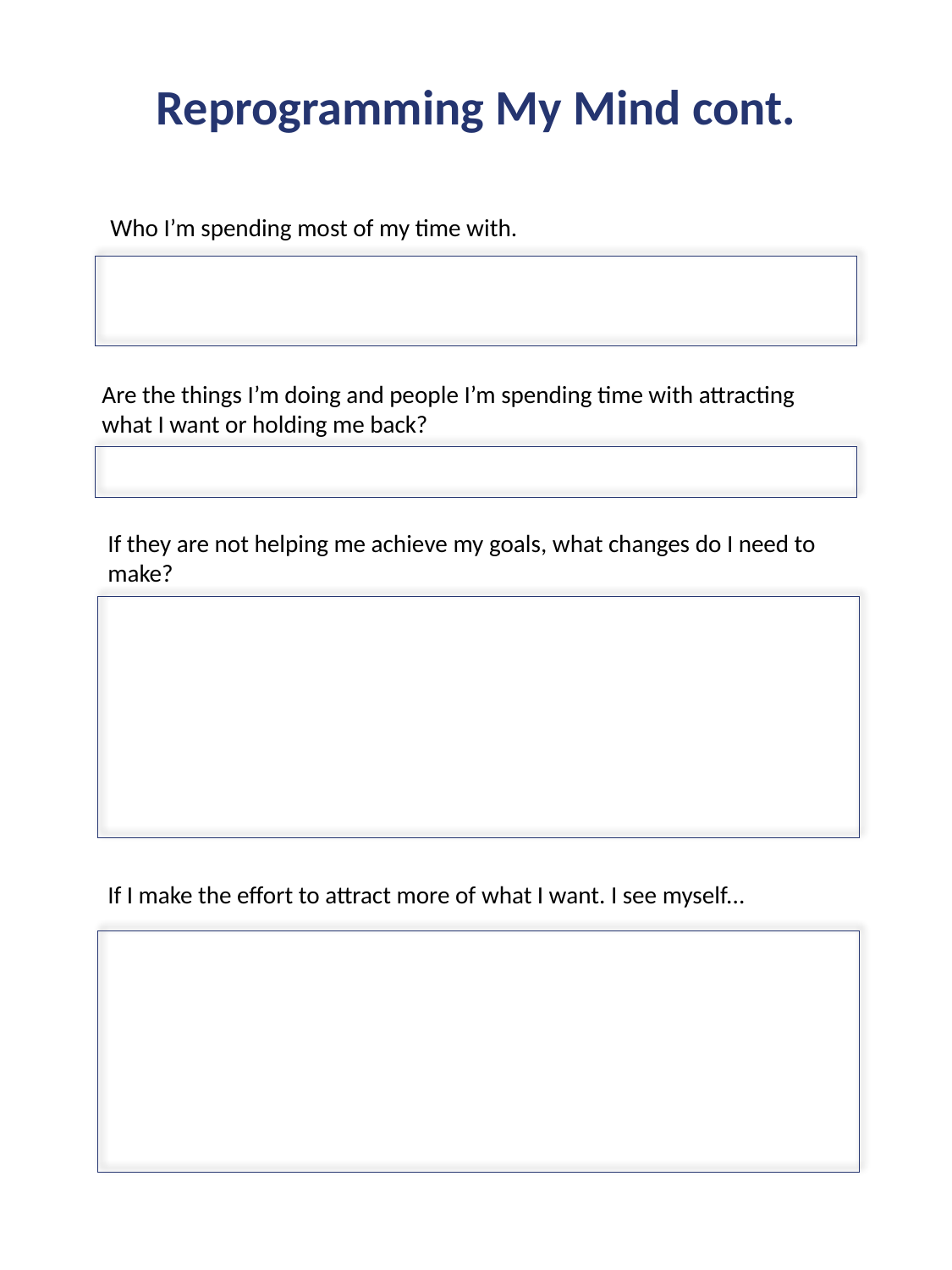

Reprogramming My Mind cont.
Who I’m spending most of my time with.

Are the things I’m doing and people I’m spending time with attracting what I want or holding me back?

If they are not helping me achieve my goals, what changes do I need to make?

If I make the effort to attract more of what I want. I see myself...